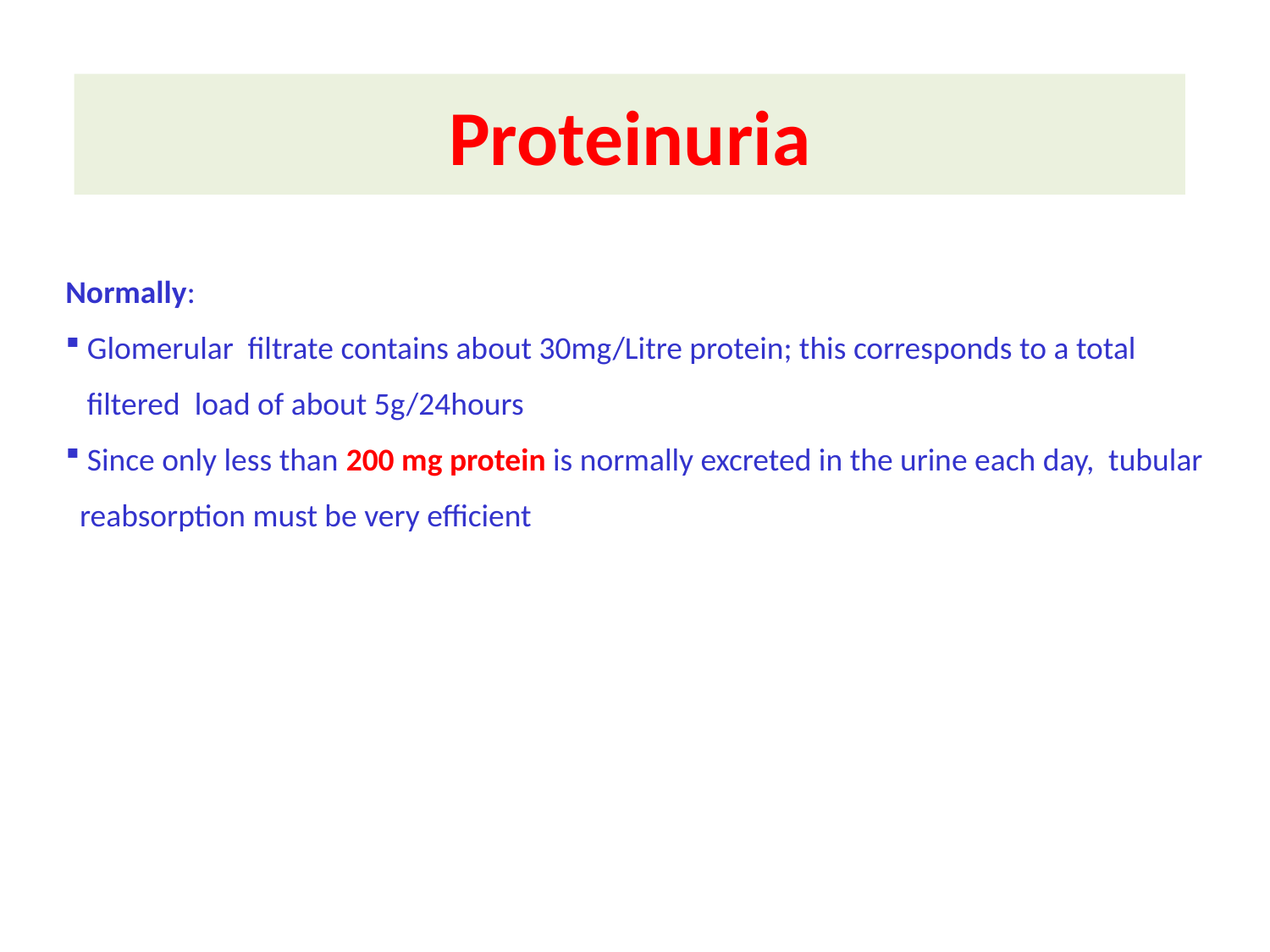

Proteinuria
Normally:
 Glomerular  filtrate contains about 30mg/Litre protein; this corresponds to a total
   filtered  load of about 5g/24hours
 Since only less than 200 mg protein is normally excreted in the urine each day,  tubular
  reabsorption must be very efficient